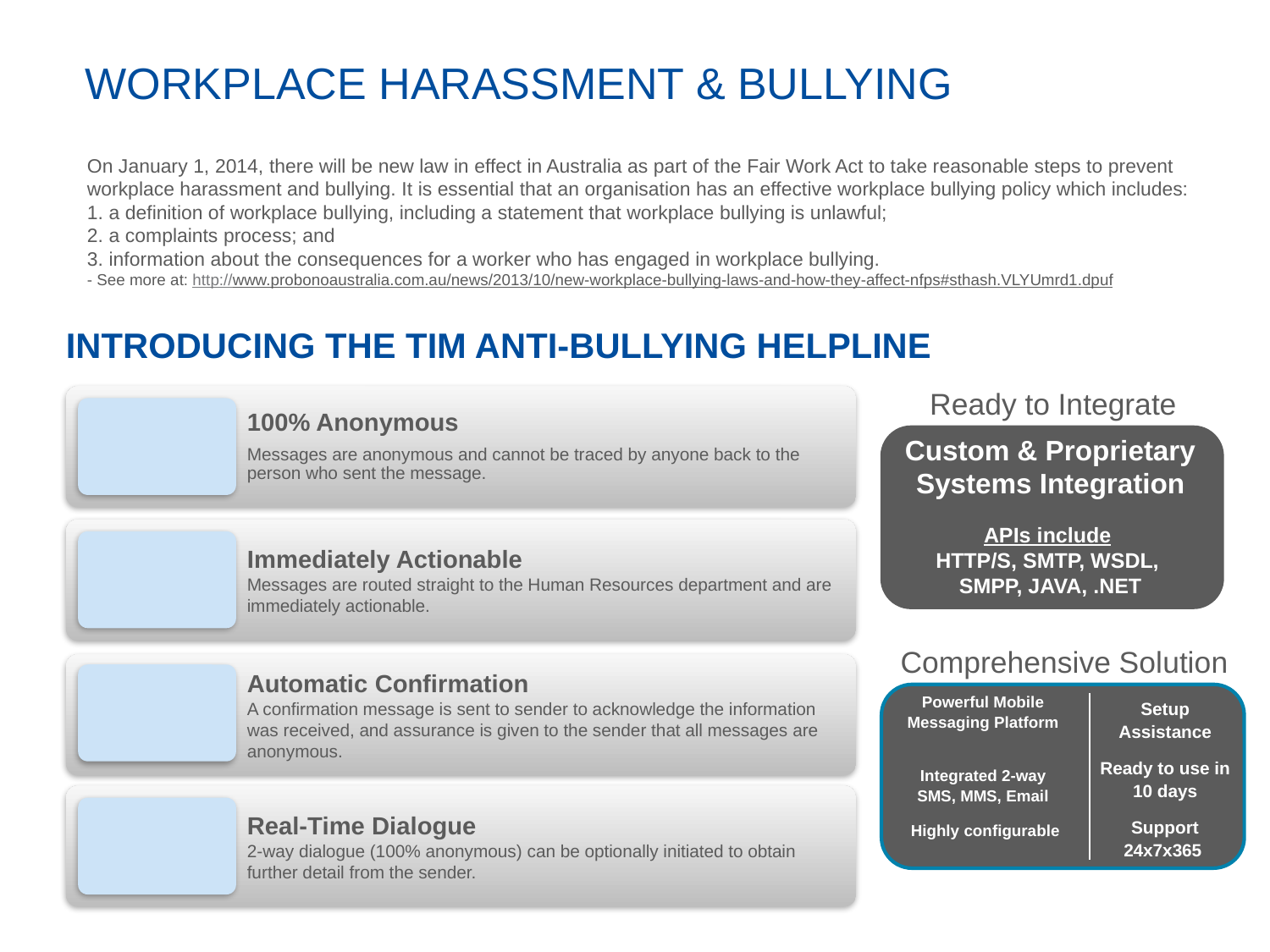

WORKPLACE HARASSMENT & BULLYING
On January 1, 2014, there will be new law in effect in Australia as part of the Fair Work Act to take reasonable steps to prevent workplace harassment and bullying. It is essential that an organisation has an effective workplace bullying policy which includes:
1. a definition of workplace bullying, including a statement that workplace bullying is unlawful;
2. a complaints process; and
3. information about the consequences for a worker who has engaged in workplace bullying.
- See more at: http://www.probonoaustralia.com.au/news/2013/10/new-workplace-bullying-laws-and-how-they-affect-nfps#sthash.VLYUmrd1.dpuf
Introducing THE TIM Anti-Bullying HELPLINE
Ready to Integrate
100% Anonymous
Messages are anonymous and cannot be traced by anyone back to the person who sent the message.
Immediately Actionable
Messages are routed straight to the Human Resources department and are immediately actionable.
Automatic Confirmation
A confirmation message is sent to sender to acknowledge the information was received, and assurance is given to the sender that all messages are anonymous.
Real-Time Dialogue
2-way dialogue (100% anonymous) can be optionally initiated to obtain further detail from the sender.

Custom & Proprietary Systems Integration

APIs include
HTTP/S, SMTP, WSDL,
SMPP, JAVA, .NET
Comprehensive Solution
Powerful Mobile Messaging Platform
Integrated 2-way
SMS, MMS, Email
 Highly configurable

Setup Assistance
Ready to use in 10 days
Support
24x7x365